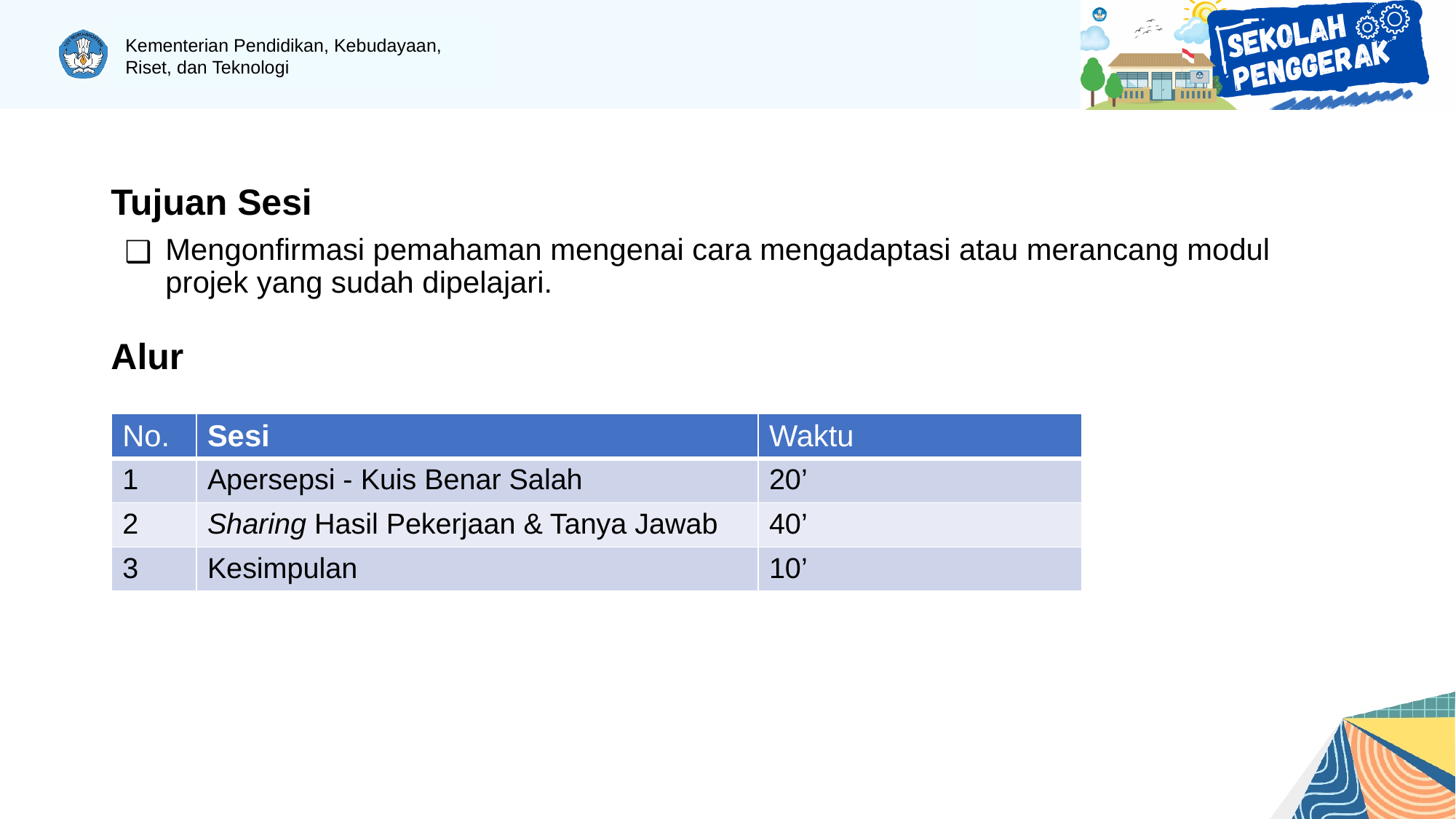

# Tujuan Sesi
Mengonfirmasi pemahaman mengenai cara mengadaptasi atau merancang modul projek yang sudah dipelajari.
Alur
| No. | Sesi | Waktu |
| --- | --- | --- |
| 1 | Apersepsi - Kuis Benar Salah | 20’ |
| 2 | Sharing Hasil Pekerjaan & Tanya Jawab | 40’ |
| 3 | Kesimpulan | 10’ |